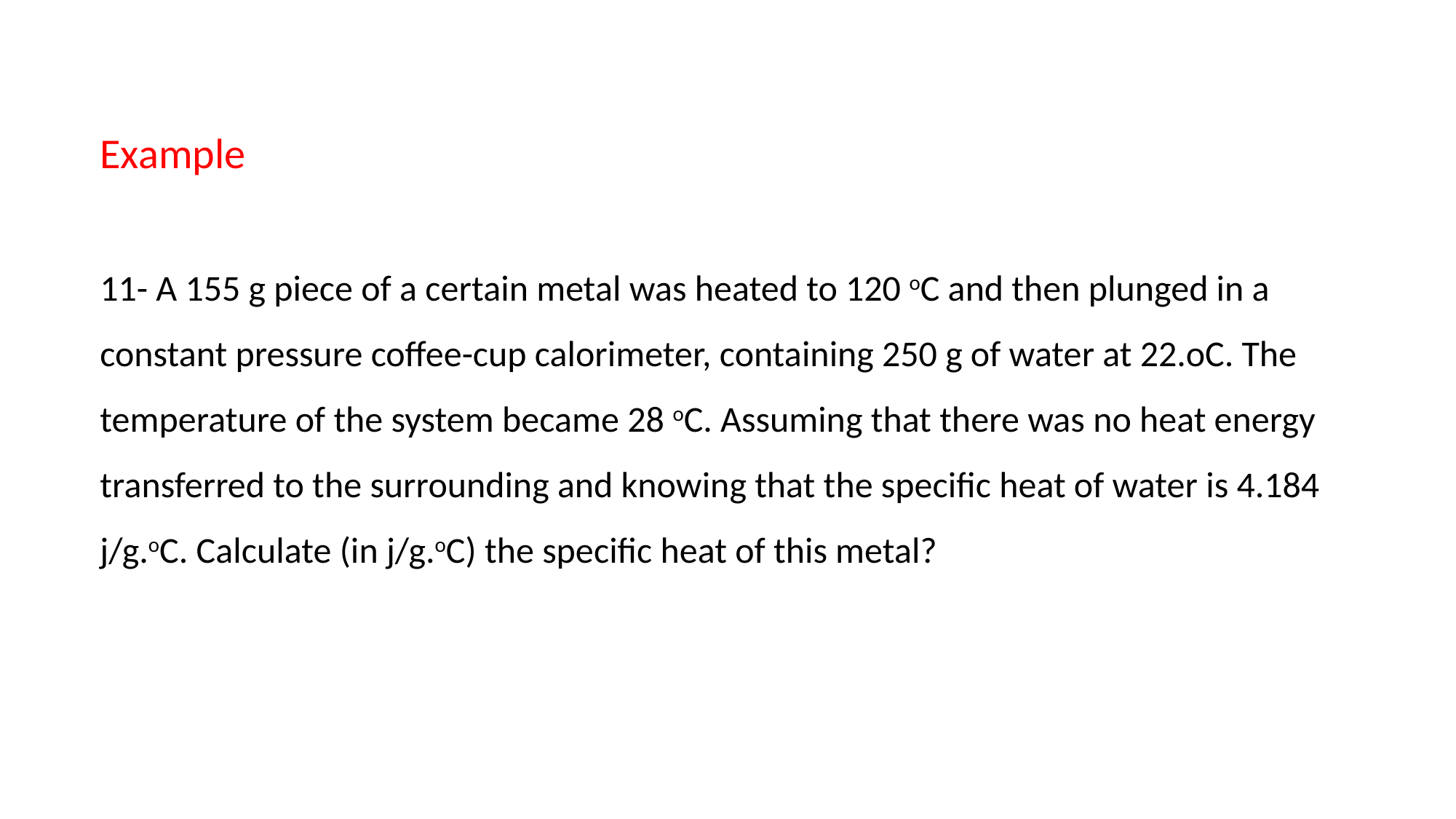

Example

11- A 155 g piece of a certain metal was heated to 120 oC and then plunged in a constant pressure coffee-cup calorimeter, containing 250 g of water at 22.oC. The temperature of the system became 28 oC. Assuming that there was no heat energy transferred to the surrounding and knowing that the specific heat of water is 4.184 j/g.oC. Calculate (in j/g.oC) the specific heat of this metal?